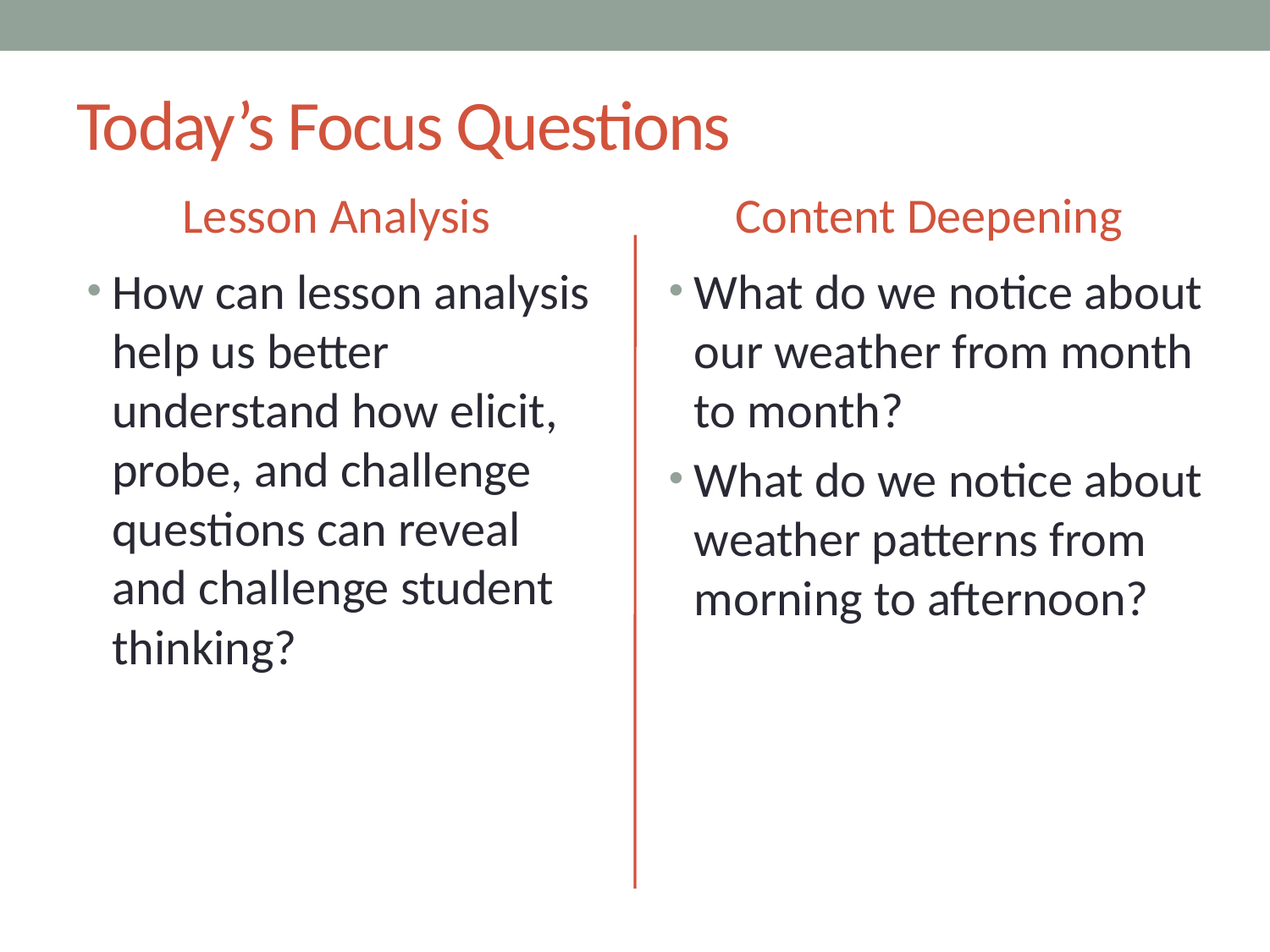

# Today’s Focus Questions
Lesson Analysis
Content Deepening
How can lesson analysis help us better understand how elicit, probe, and challenge questions can reveal and challenge student thinking?

What do we notice about our weather from month to month?
What do we notice about weather patterns from morning to afternoon?